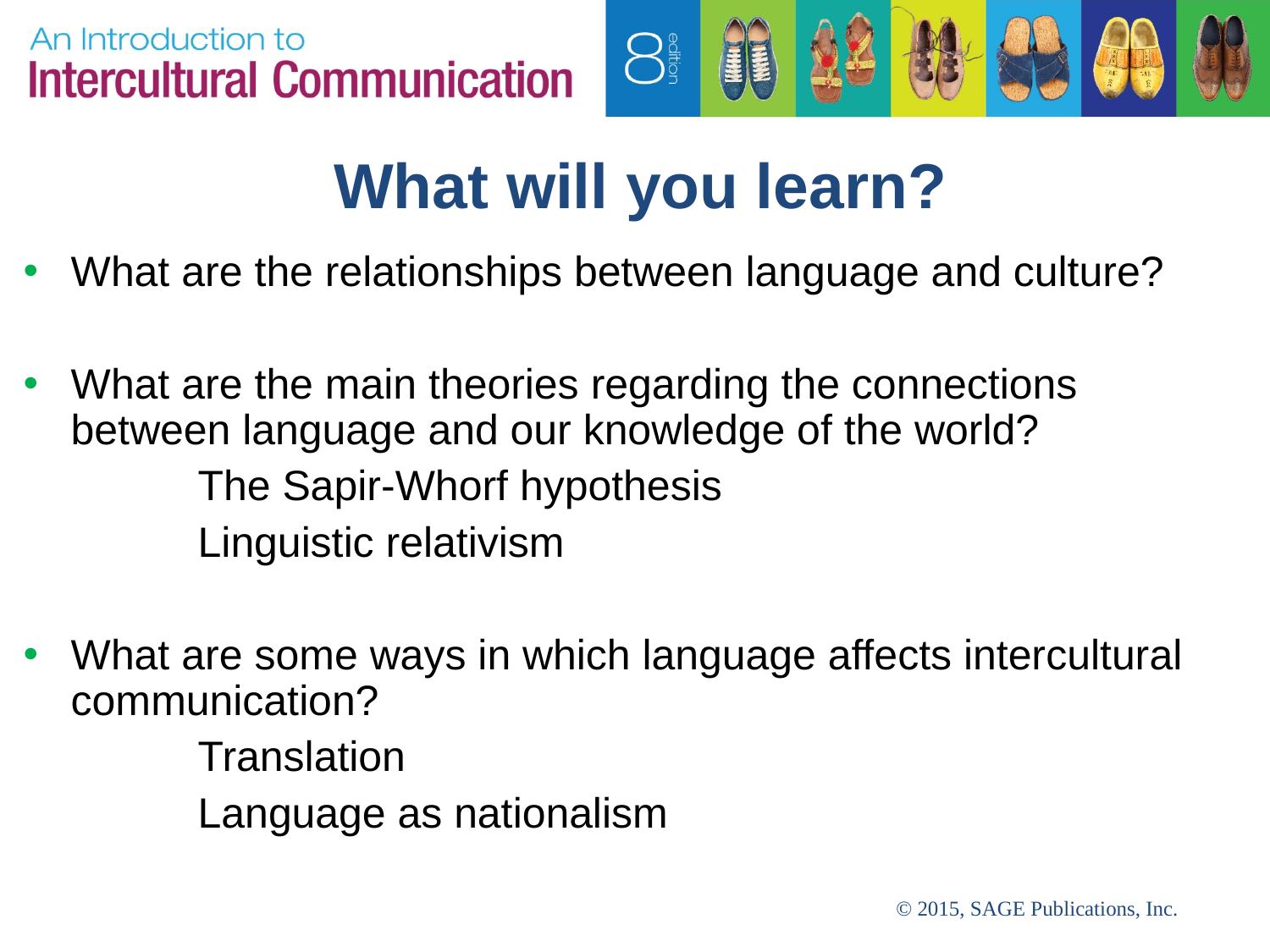

# What will you learn?
What are the relationships between language and culture?

What are the main theories regarding the connections between language and our knowledge of the world?
		The Sapir-Whorf hypothesis
		Linguistic relativism

What are some ways in which language affects intercultural communication?
		Translation
		Language as nationalism
© 2015, SAGE Publications, Inc.